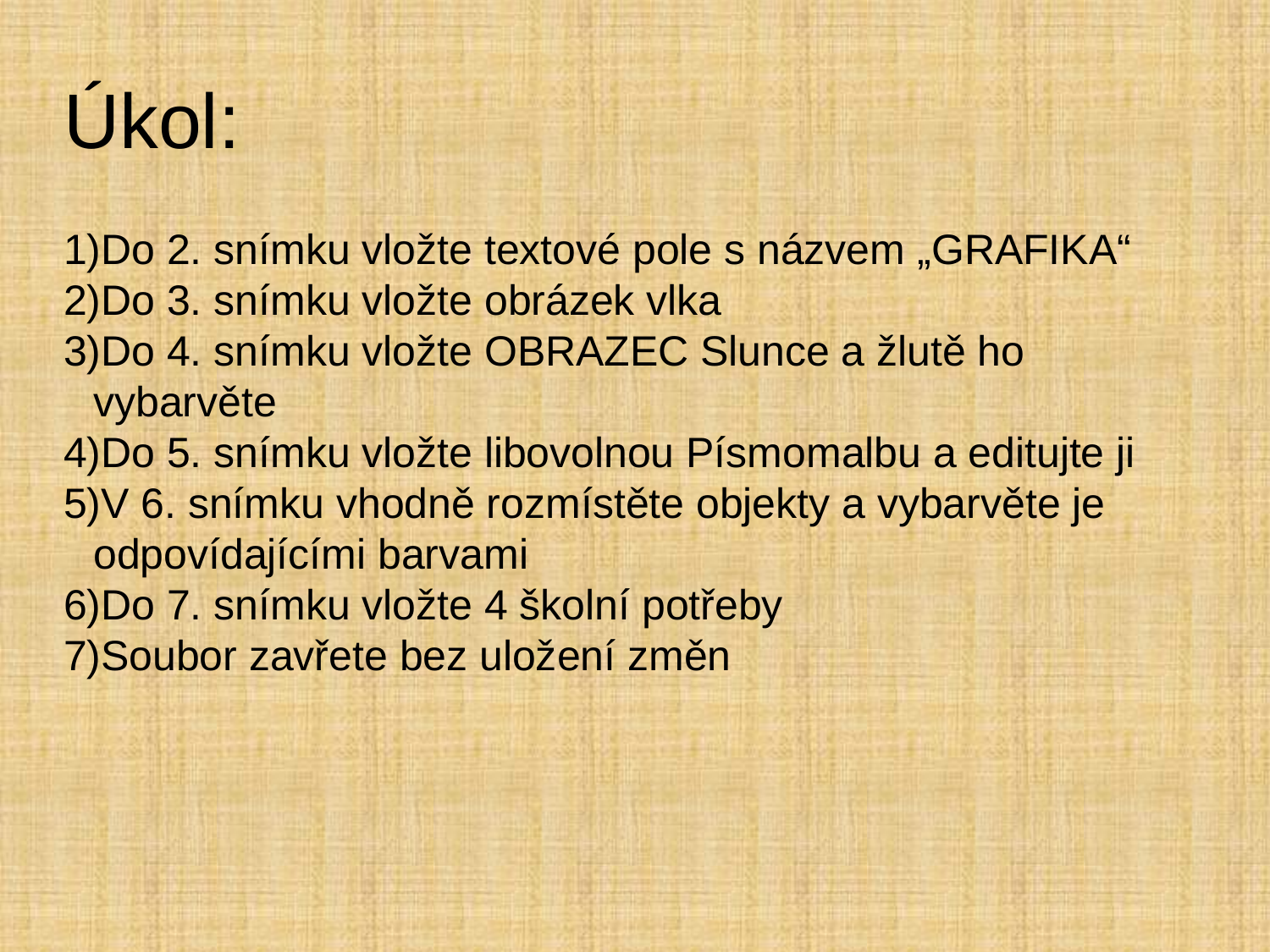

Úkol:
Do 2. snímku vložte textové pole s názvem „GRAFIKA“
Do 3. snímku vložte obrázek vlka
Do 4. snímku vložte OBRAZEC Slunce a žlutě ho vybarvěte
Do 5. snímku vložte libovolnou Písmomalbu a editujte ji
V 6. snímku vhodně rozmístěte objekty a vybarvěte je odpovídajícími barvami
Do 7. snímku vložte 4 školní potřeby
Soubor zavřete bez uložení změn